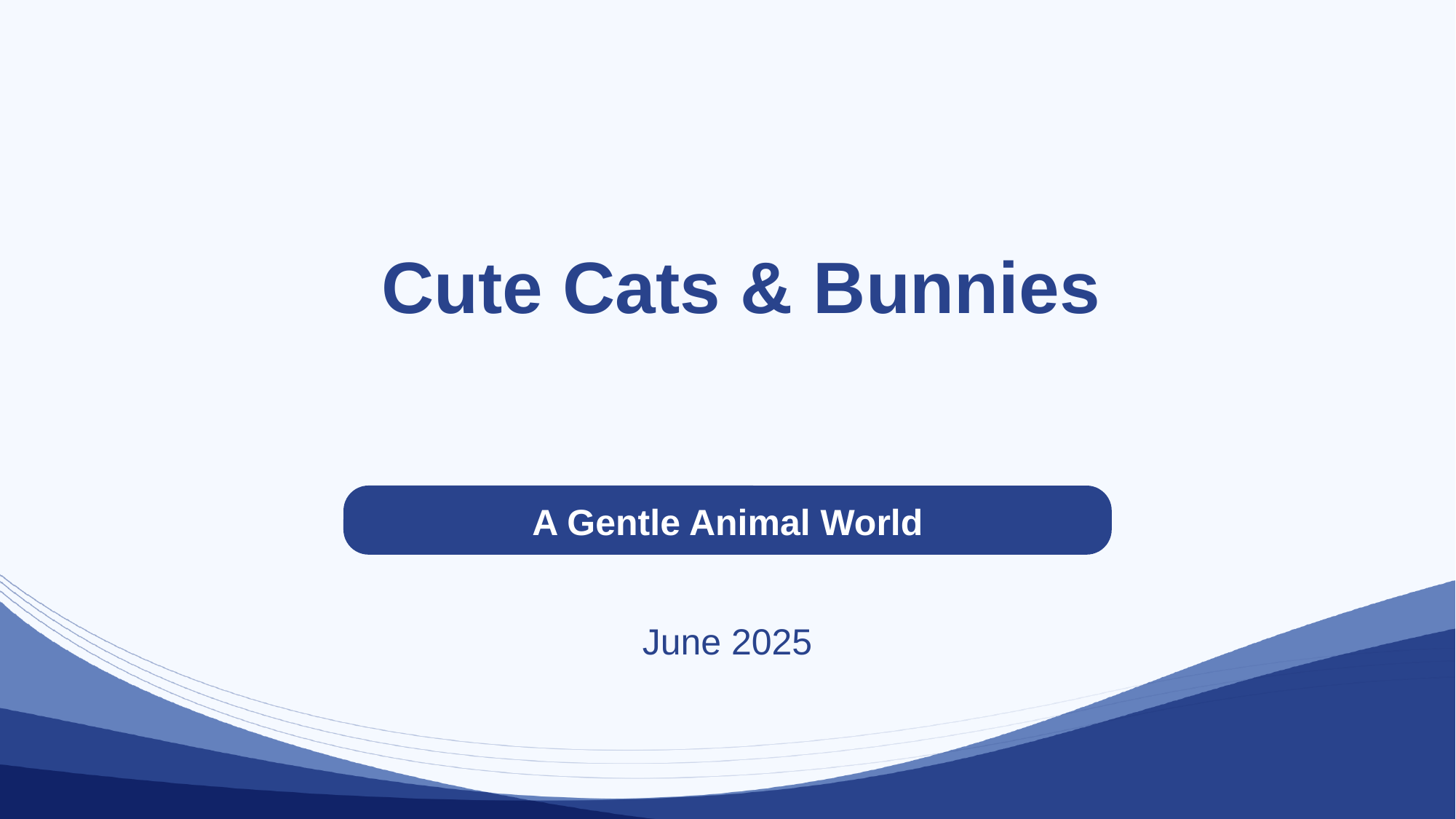

# Cute Cats & Bunnies
A Gentle Animal World
June 2025